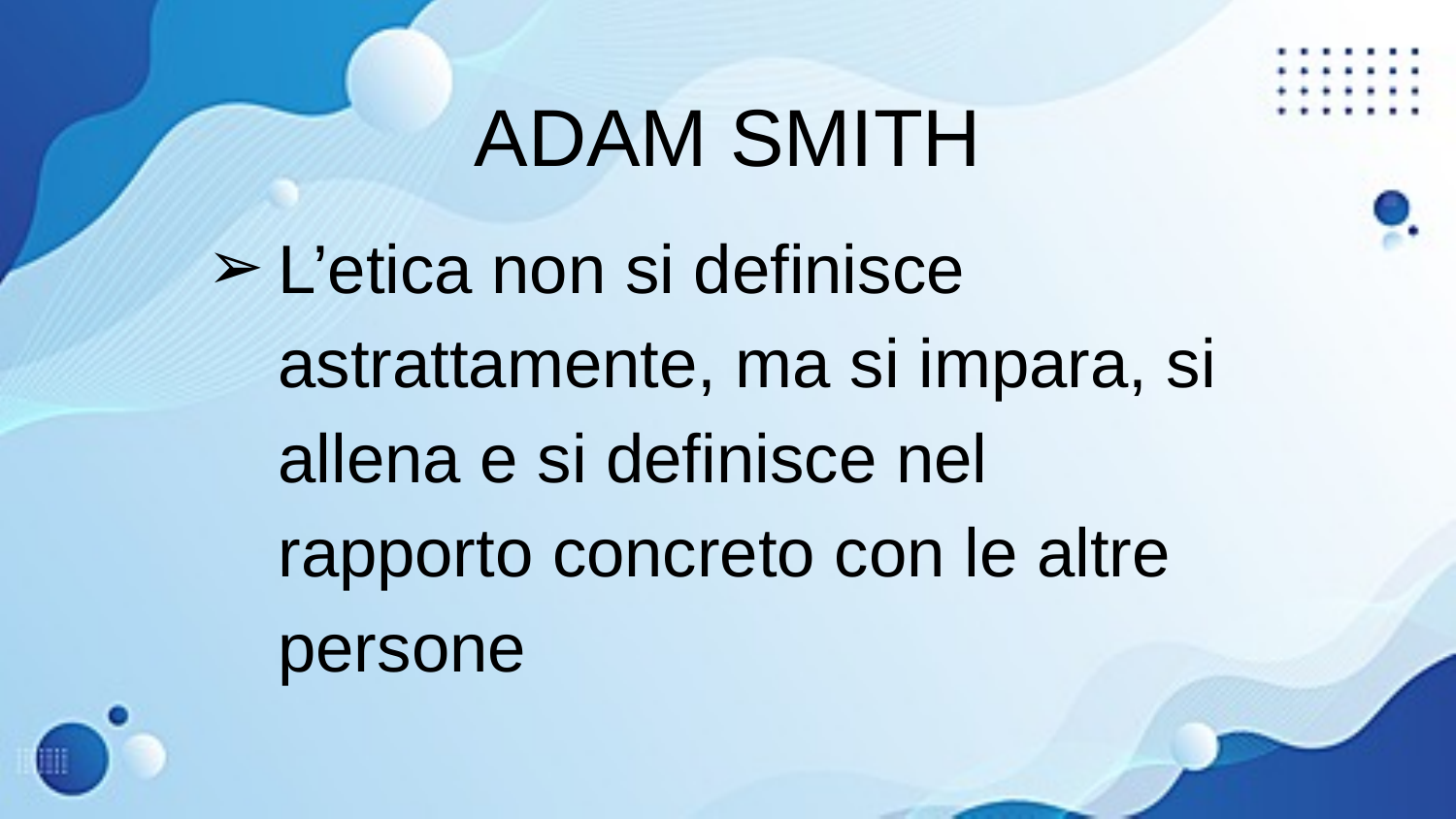

# ADAM SMITH
L’etica non si definisce astrattamente, ma si impara, si allena e si definisce nel rapporto concreto con le altre persone